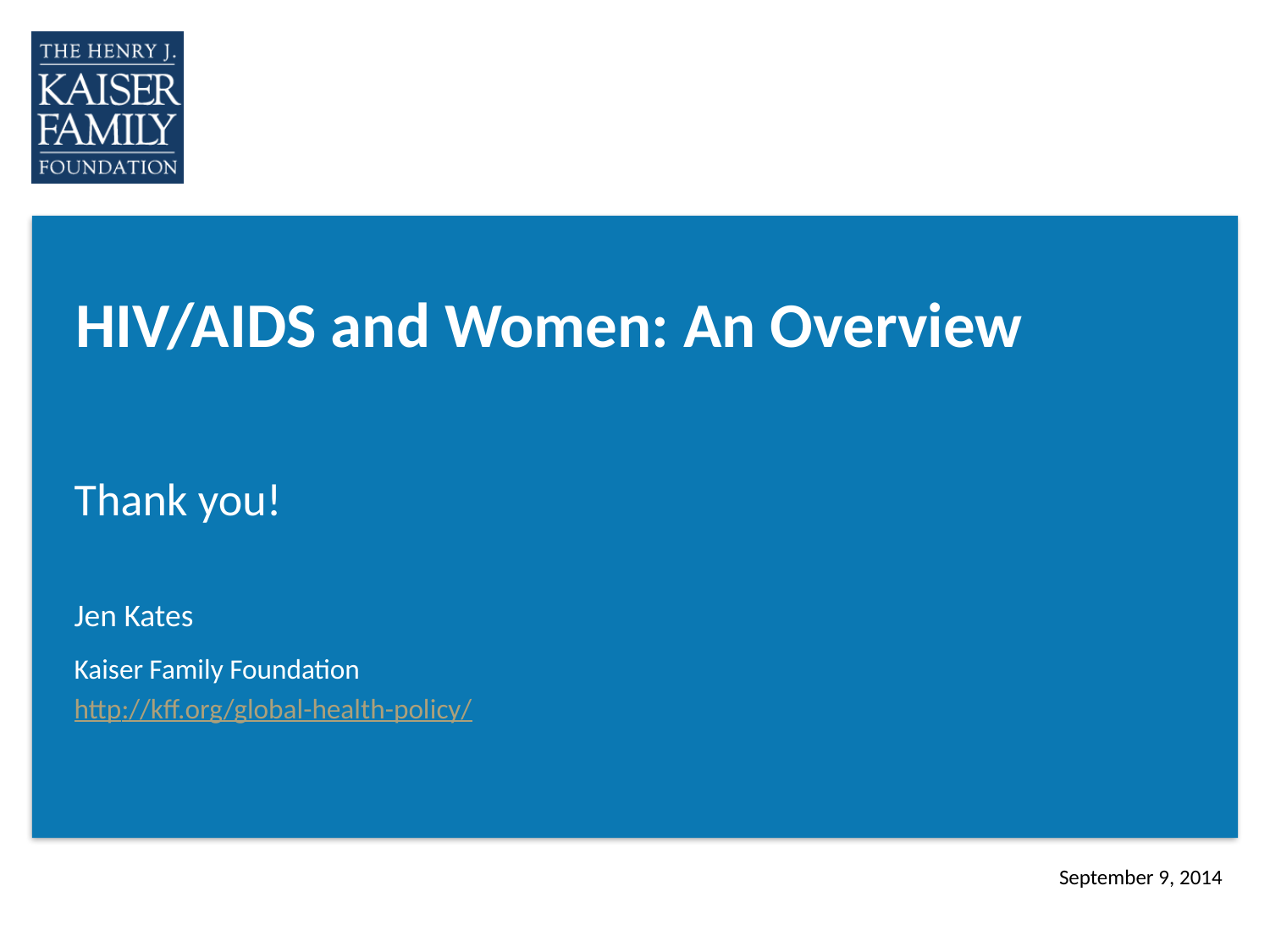

# HIV/AIDS and Women: An Overview
Thank you!
Jen Kates
Kaiser Family Foundation
http://kff.org/global-health-policy/

September 9, 2014